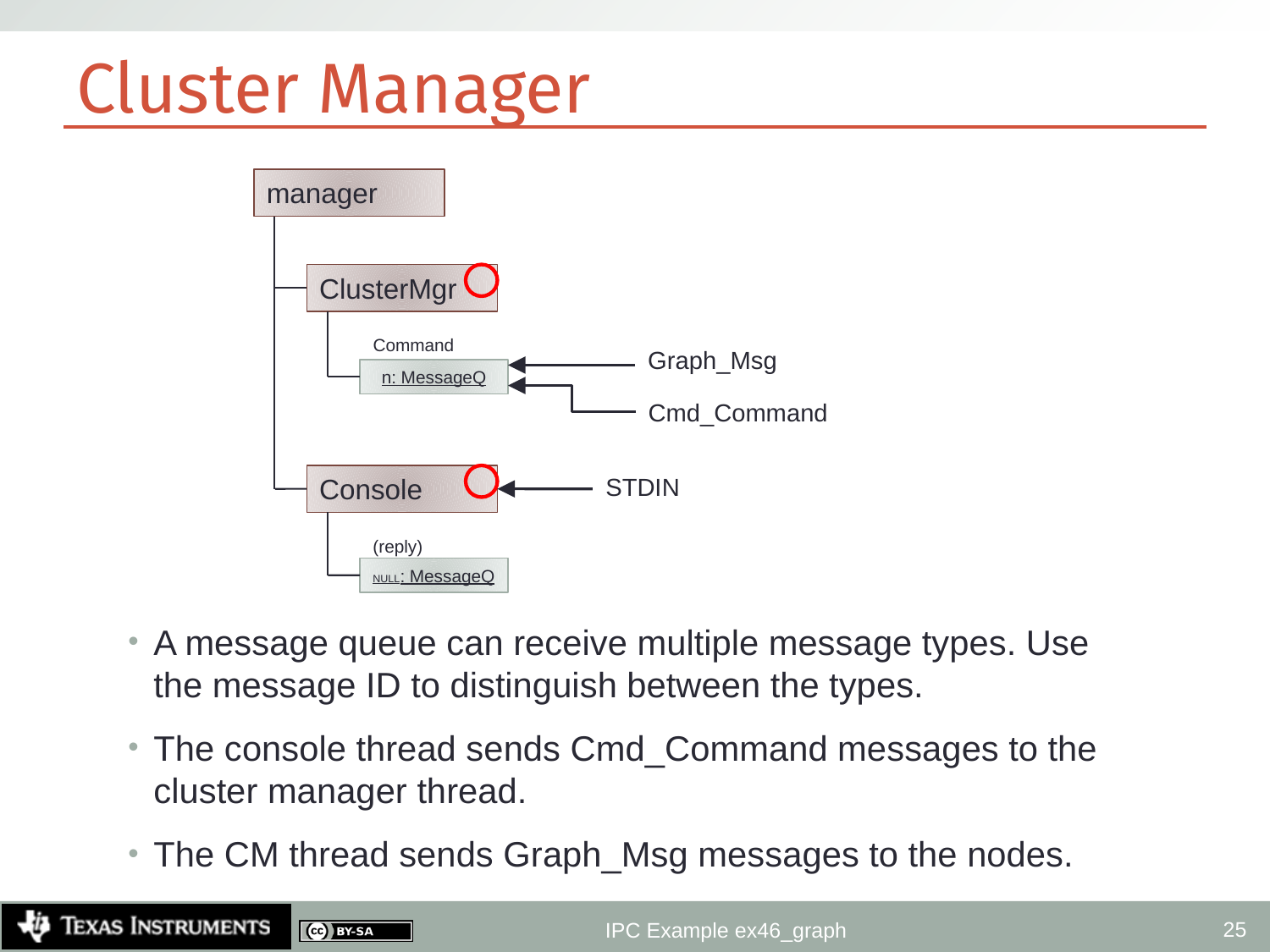

# Cluster Manager
manager
ClusterMgr

Command
Graph_Msg
n: MessageQ
Cmd_Command
Console

STDIN
(reply)
NULL: MessageQ
A message queue can receive multiple message types. Use the message ID to distinguish between the types.
The console thread sends Cmd_Command messages to the cluster manager thread.
The CM thread sends Graph_Msg messages to the nodes.
25
IPC Example ex46_graph